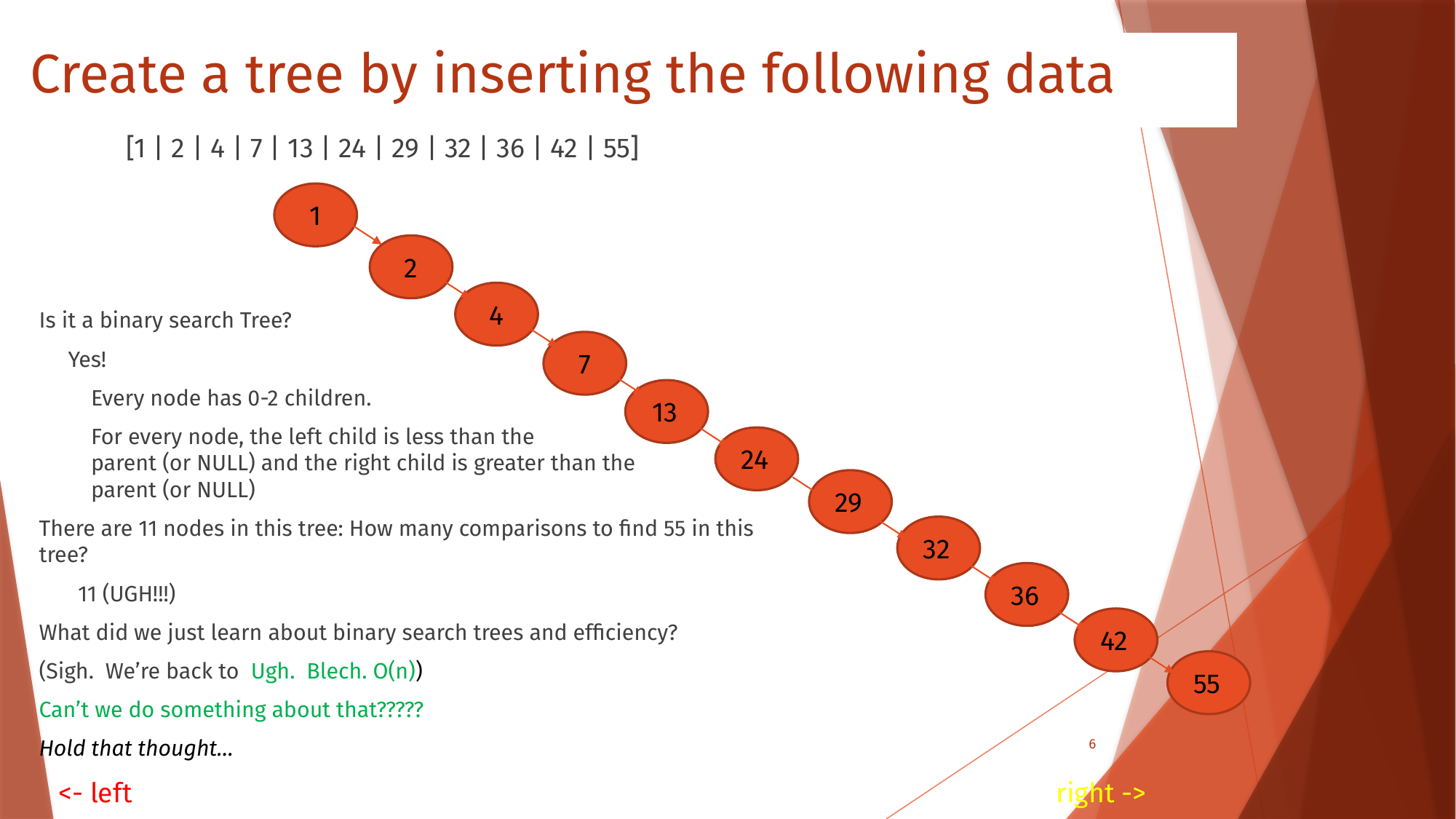

# Create a tree by inserting the following data
     [1 | 2 | 4 | 7 | 13 | 24 | 29 | 32 | 36 | 42 | 55]

1

2

4
Is it a binary search Tree?
     Yes!
	Every node has 0-2 children.
	For every node, the left child is less than the
parent (or NULL) and the right child is greater than the
parent (or NULL)
There are 11 nodes in this tree: How many comparisons to find 55 in this tree?
	11 (UGH!!!)
What did we just learn about binary search trees and efficiency?
(Sigh.  We’re back to  Ugh.  Blech. O(n))
Can’t we do something about that?????
Hold that thought…

7

13

24

29

32

36

42

55
6
<- left                                                                                                                               right ->